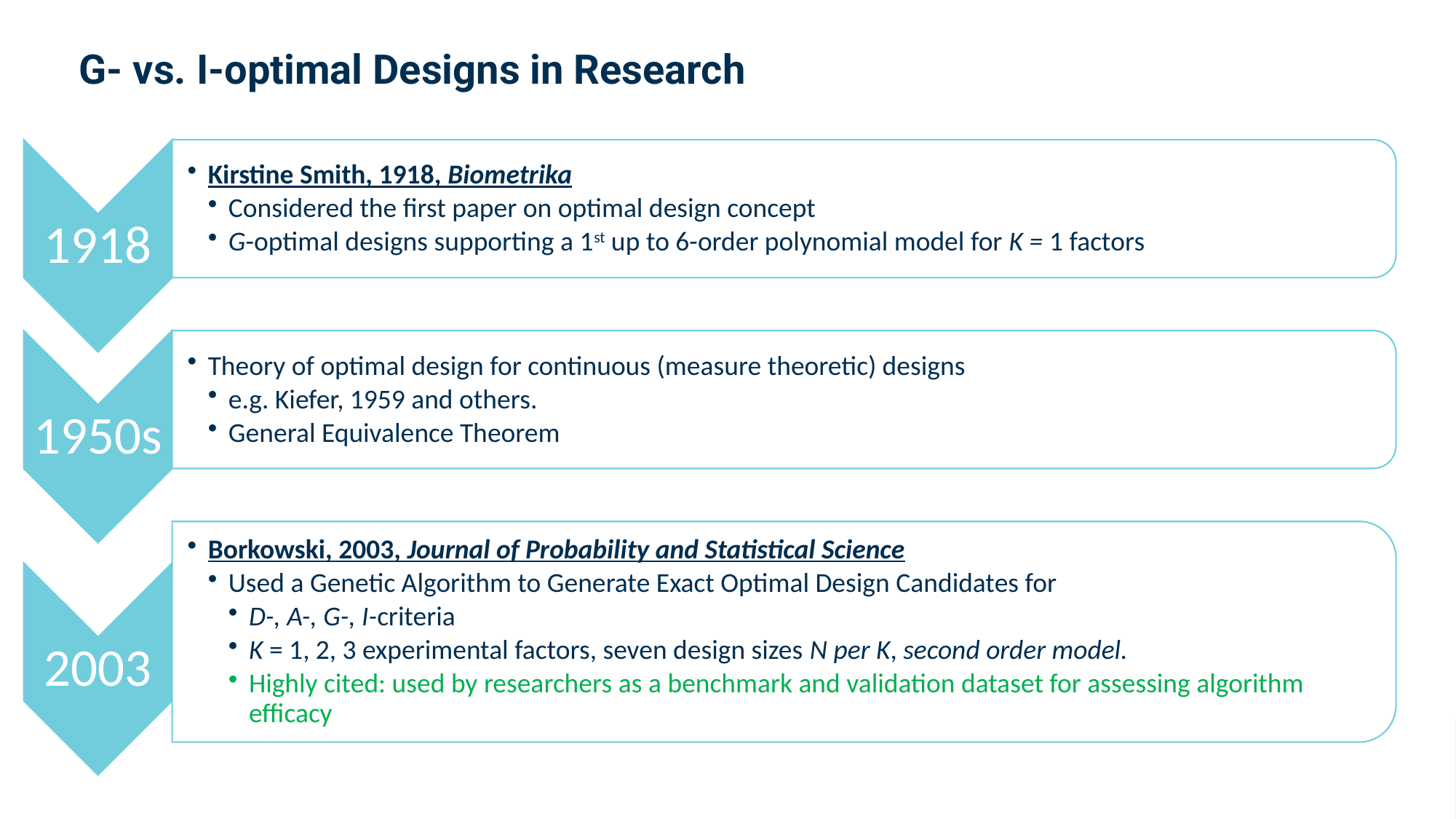

# G- vs. I-optimal Designs in Research
1918
Kirstine Smith, 1918, Biometrika
Considered the first paper on optimal design concept
G-optimal designs supporting a 1st up to 6-order polynomial model for K = 1 factors
1950s
Theory of optimal design for continuous (measure theoretic) designs
e.g. Kiefer, 1959 and others.
General Equivalence Theorem
2003
Borkowski, 2003, Journal of Probability and Statistical Science
Used a Genetic Algorithm to Generate Exact Optimal Design Candidates for
D-, A-, G-, I-criteria
K = 1, 2, 3 experimental factors, seven design sizes N per K, second order model.
Highly cited: used by researchers as a benchmark and validation dataset for assessing algorithm efficacy